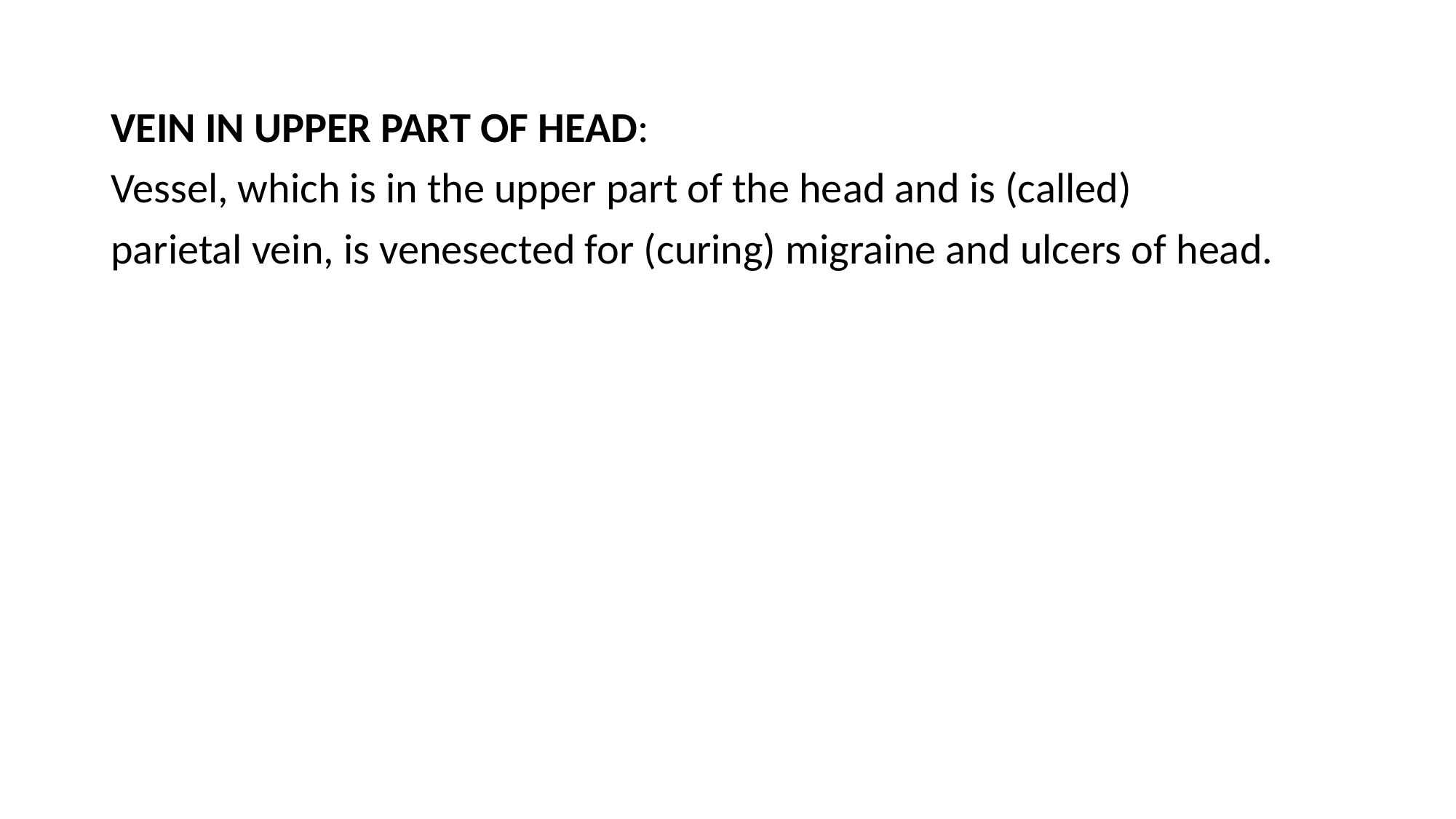

VEIN IN UPPER PART OF HEAD:
Vessel, which is in the upper part of the head and is (called)
parietal vein, is venesected for (curing) migraine and ulcers of head.